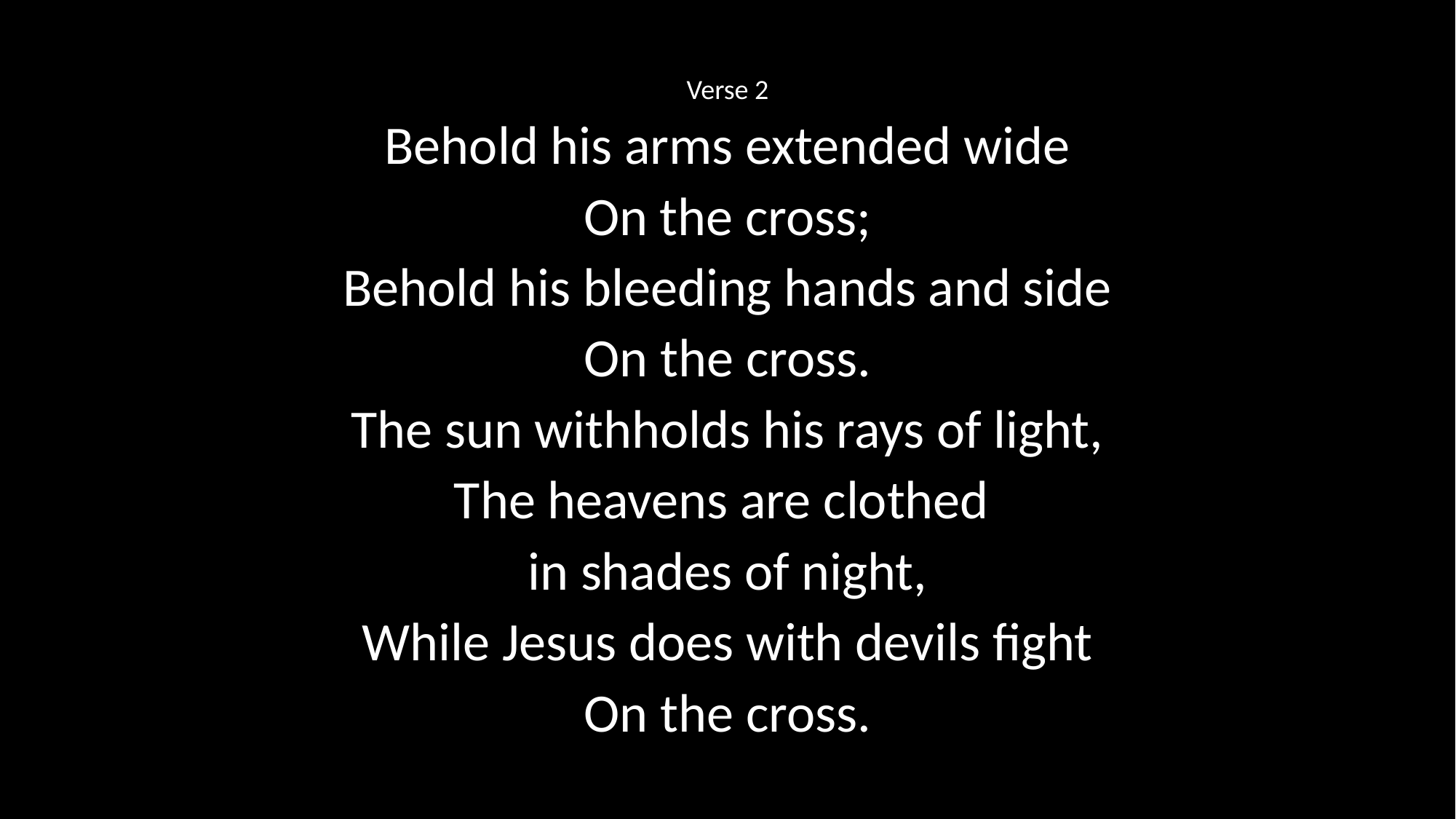

Verse 2
Behold his arms extended wide
On the cross;
Behold his bleeding hands and side
On the cross.
The sun withholds his rays of light,
The heavens are clothed
in shades of night,
While Jesus does with devils fight
On the cross.